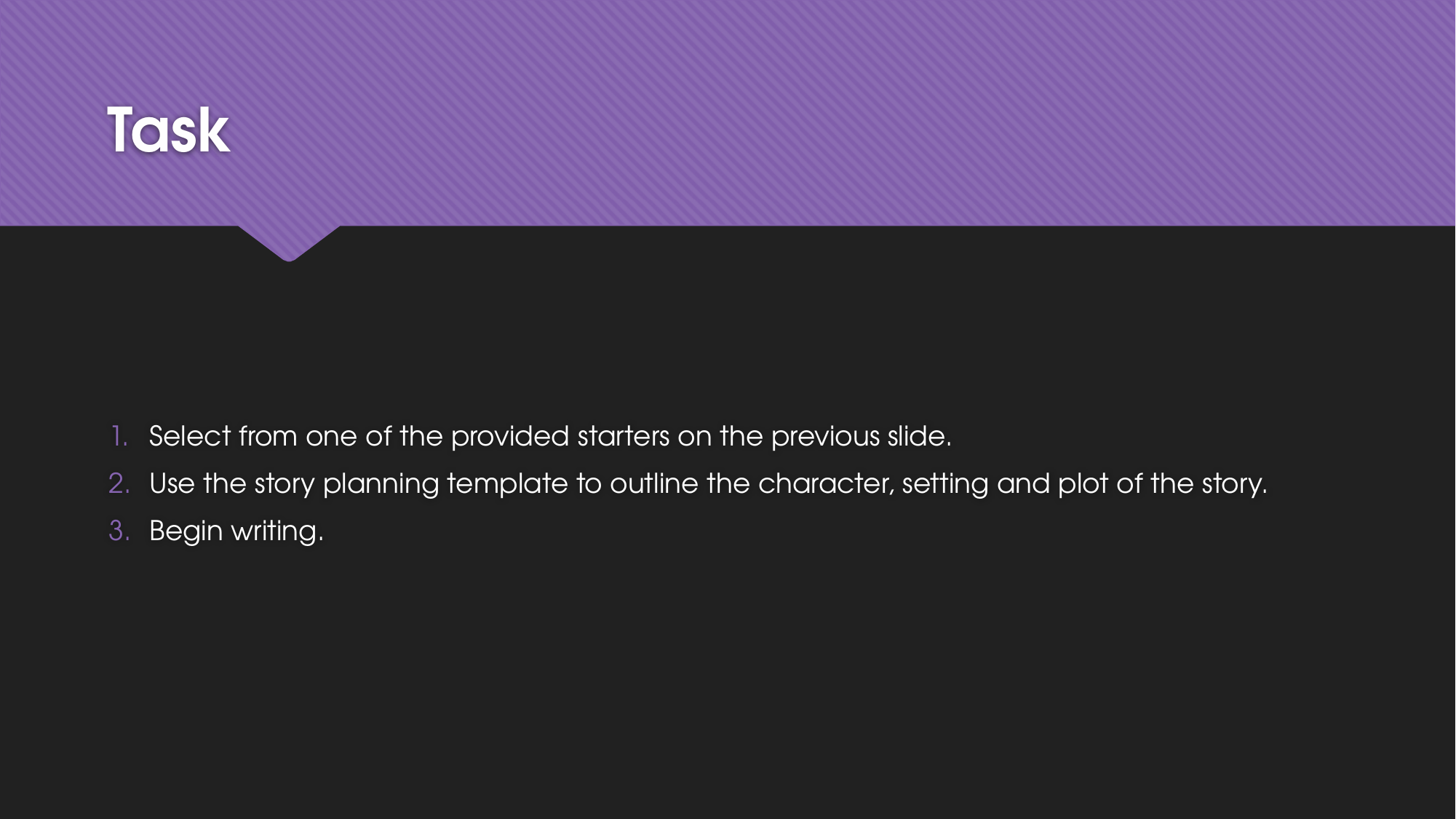

# Task
Select from one of the provided starters on the previous slide.
Use the story planning template to outline the character, setting and plot of the story.
Begin writing.